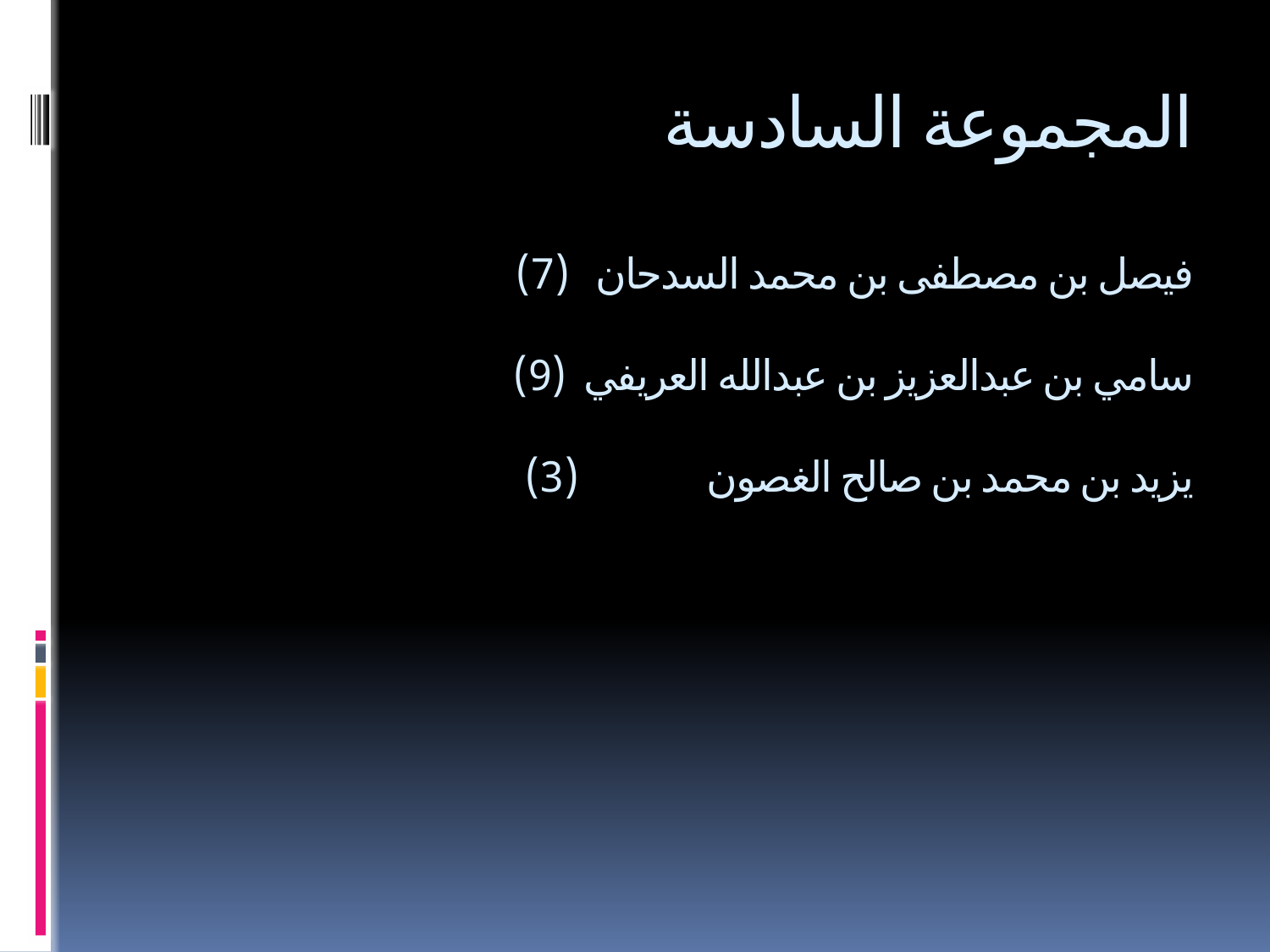

# المجموعة السادسة فيصل بن مصطفى بن محمد السدحان   (7) سامي بن عبدالعزيز بن عبدالله العريفي  (9) يزيد بن محمد بن صالح الغصون              (3)